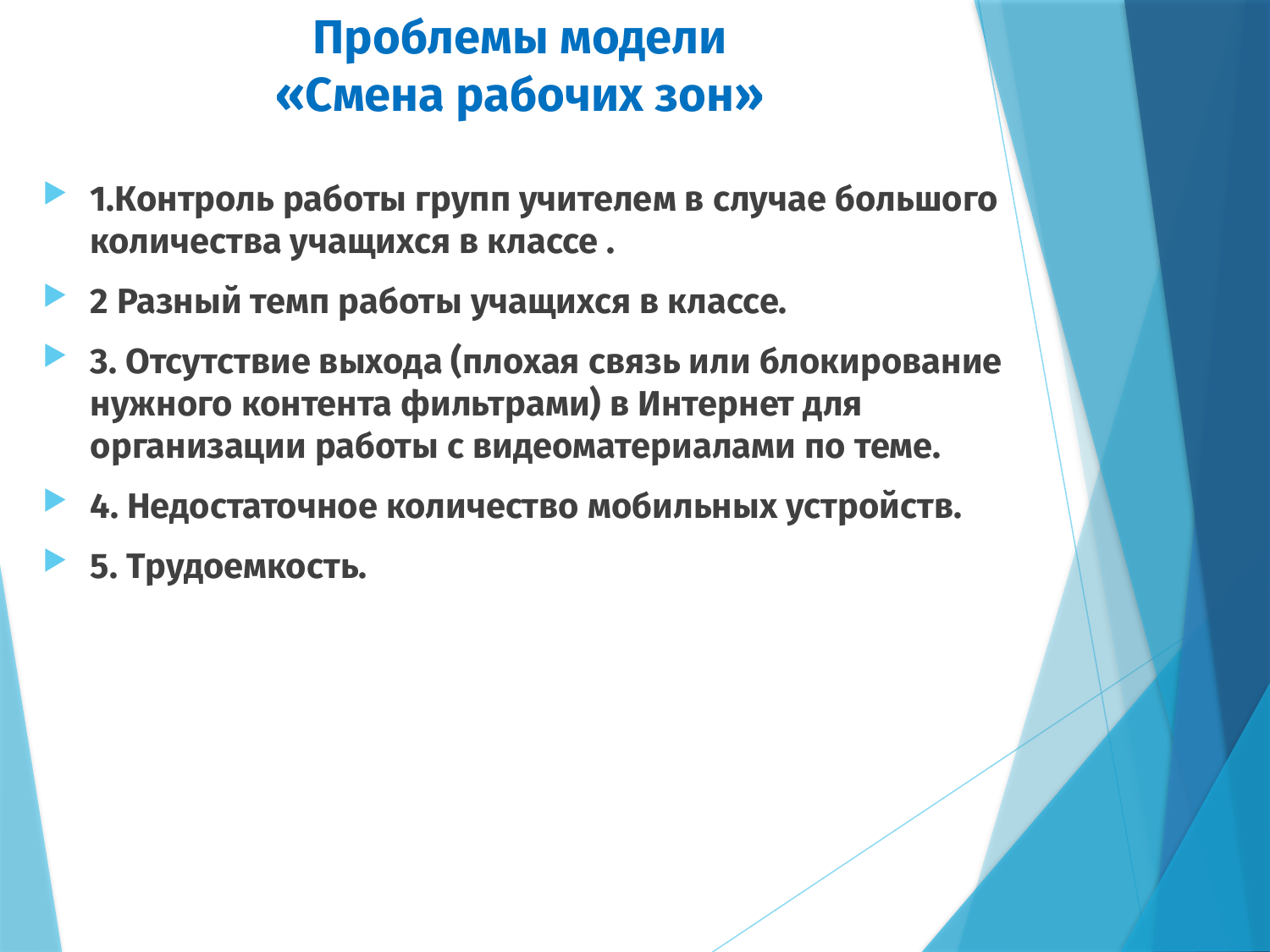

# Проблемы модели «Смена рабочих зон»
1.Контроль работы групп учителем в случае большого количества учащихся в классе .
2 Разный темп работы учащихся в классе.
3. Отсутствие выхода (плохая связь или блокирование нужного контента фильтрами) в Интернет для организации работы с видеоматериалами по теме.
4. Недостаточное количество мобильных устройств.
5. Трудоемкость.